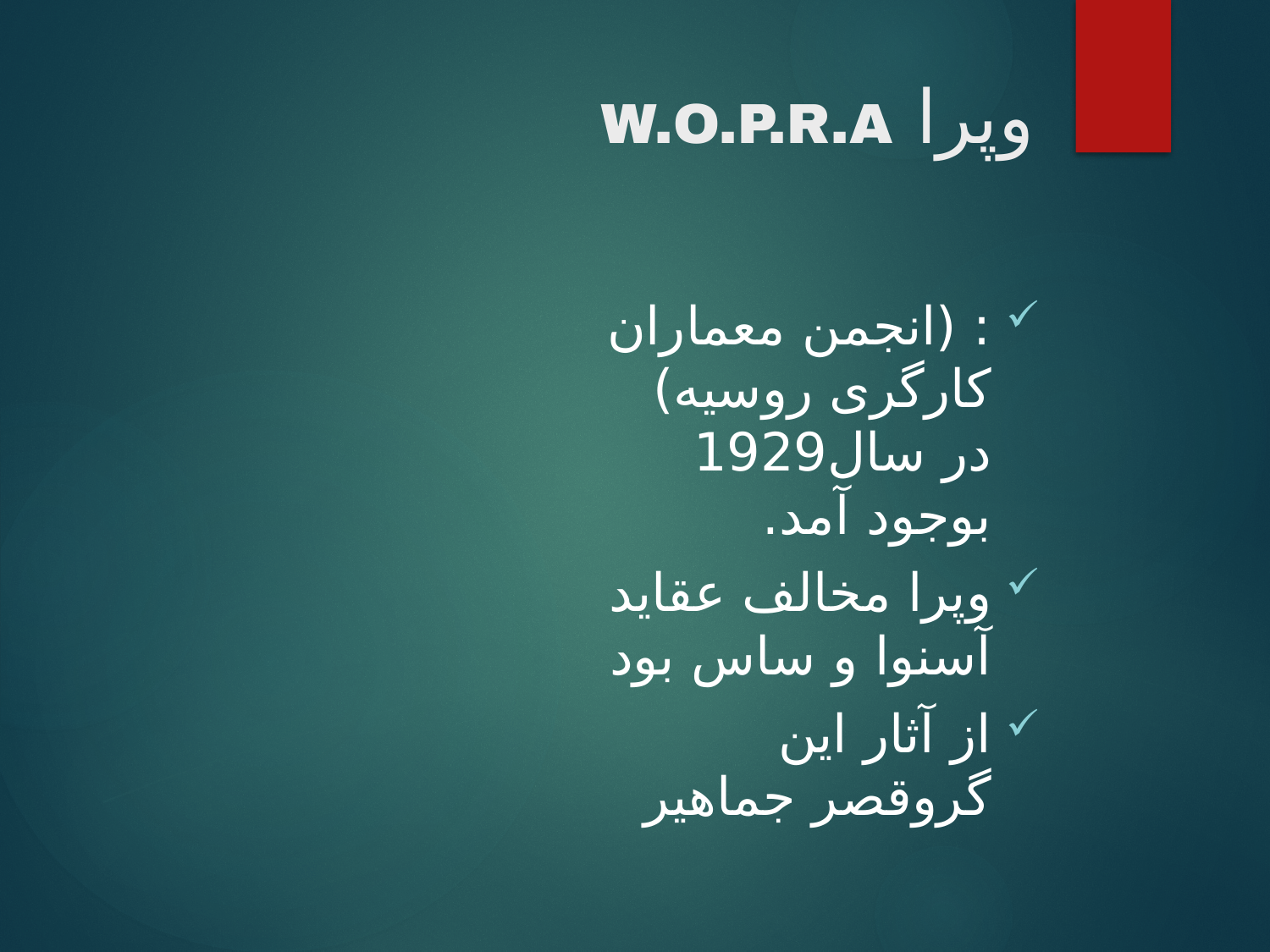

# وپرا W.O.P.R.A
: (انجمن معماران کارگری روسیه) در سال1929 بوجود آمد.
وپرا مخالف عقاید آسنوا و ساس بود
از آثار این گروقصر جماهیر